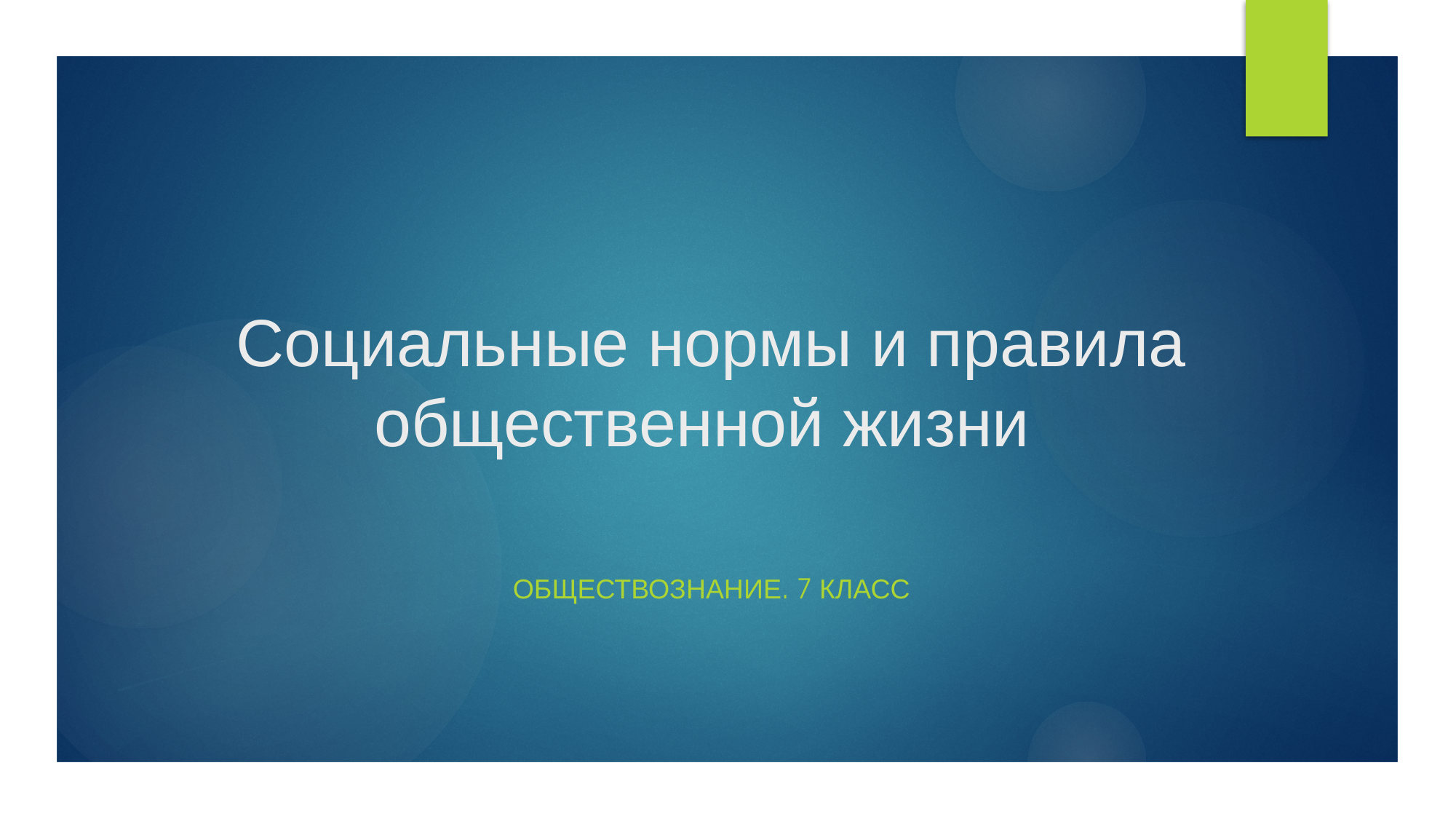

# Социальные нормы и правила общественной жизни
Обществознание. 7 класс